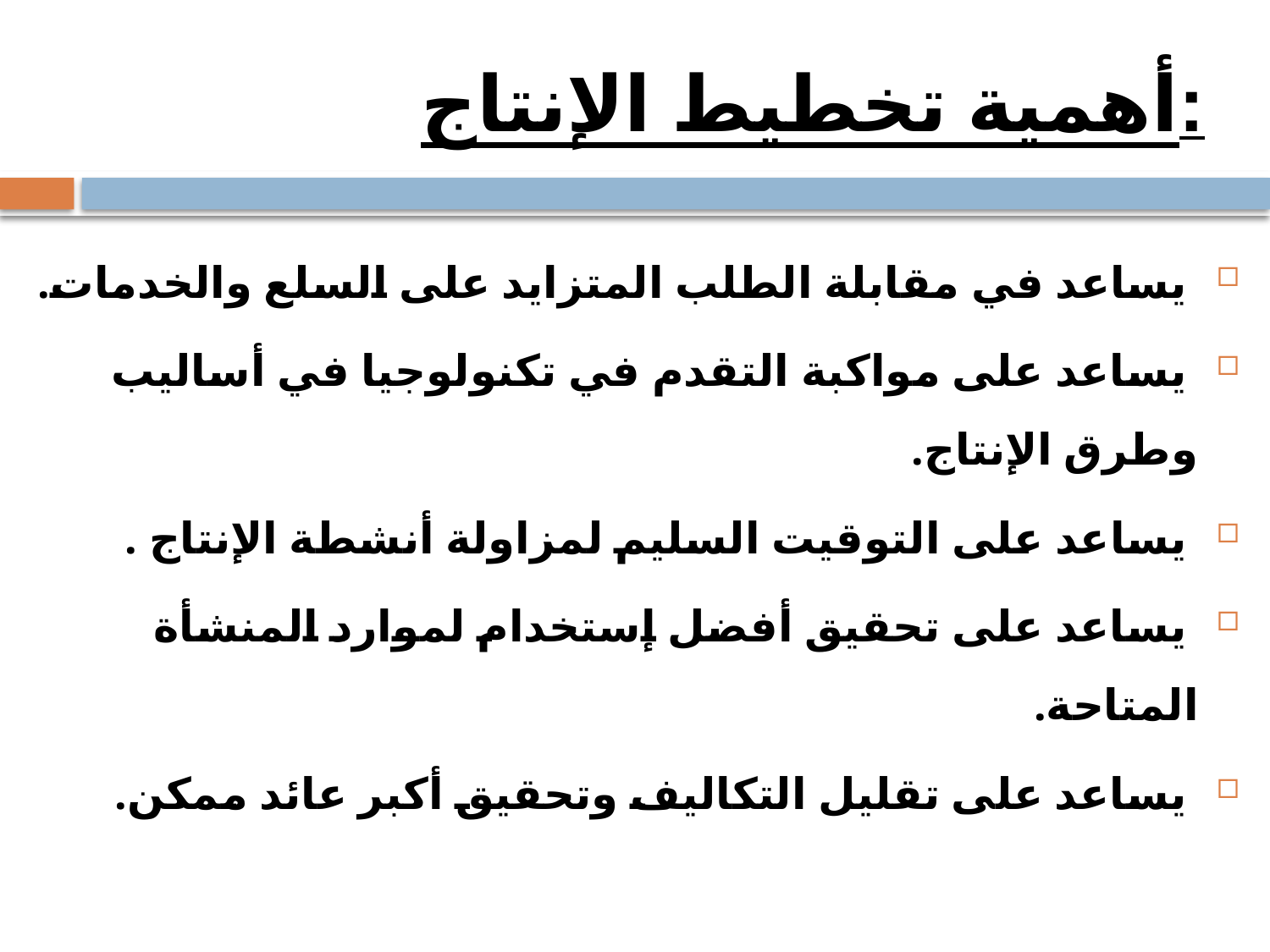

# أهمية تخطيط الإنتاج:
 يساعد في مقابلة الطلب المتزايد على السلع والخدمات.
 يساعد على مواكبة التقدم في تكنولوجيا في أساليب وطرق الإنتاج.
 يساعد على التوقيت السليم لمزاولة أنشطة الإنتاج .
 يساعد على تحقيق أفضل إستخدام لموارد المنشأة المتاحة.
 يساعد على تقليل التكاليف وتحقيق أكبر عائد ممكن.